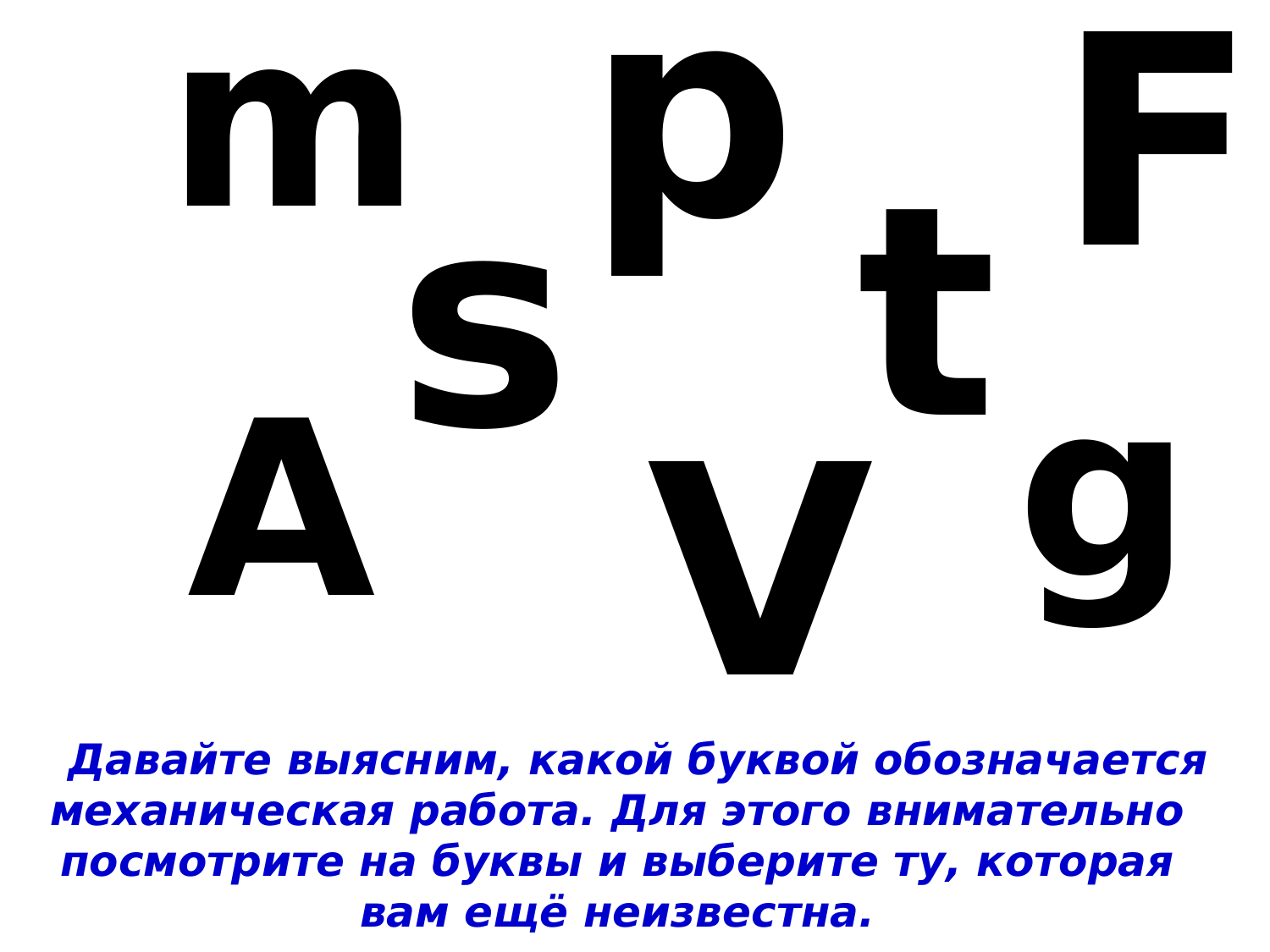

p
F
m
t
s
g
A
V
   Давайте выясним, какой буквой обозначается механическая работа. Для этого внимательно посмотрите на буквы и выберите ту, которая вам ещё неизвестна.